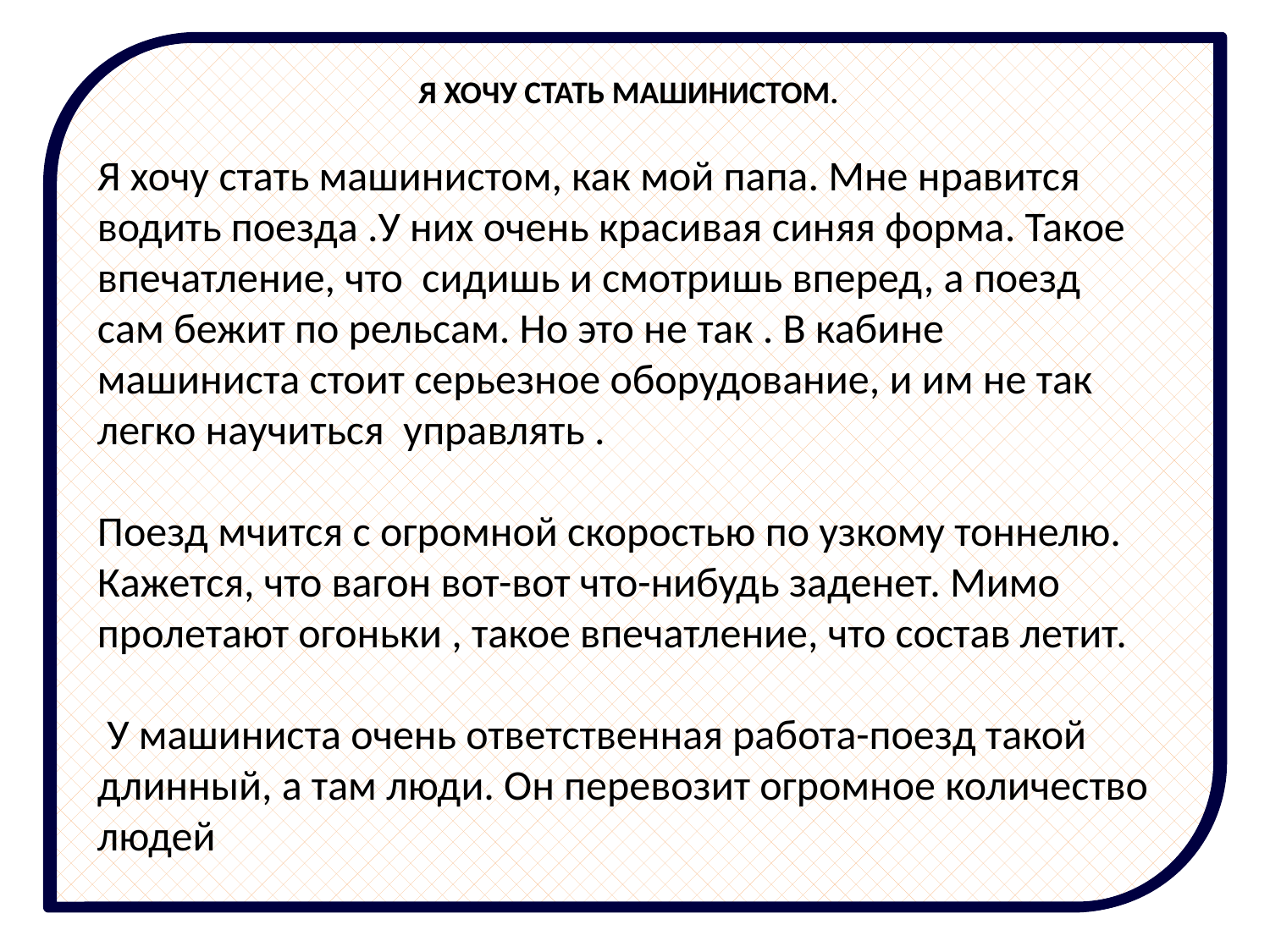

Я ХОЧУ СТАТЬ МАШИНИСТОМ.

Я хочу стать машинистом, как мой папа. Мне нравится водить поезда .У них очень красивая синяя форма. Такое впечатление, что  сидишь и смотришь вперед, а поезд сам бежит по рельсам. Но это не так . В кабине машиниста стоит серьезное оборудование, и им не так легко научиться  управлять .

Поезд мчится с огромной скоростью по узкому тоннелю. Кажется, что вагон вот-вот что-нибудь заденет. Мимо пролетают огоньки , такое впечатление, что состав летит.

 У машиниста очень ответственная работа-поезд такой длинный, а там люди. Он перевозит огромное количество людей